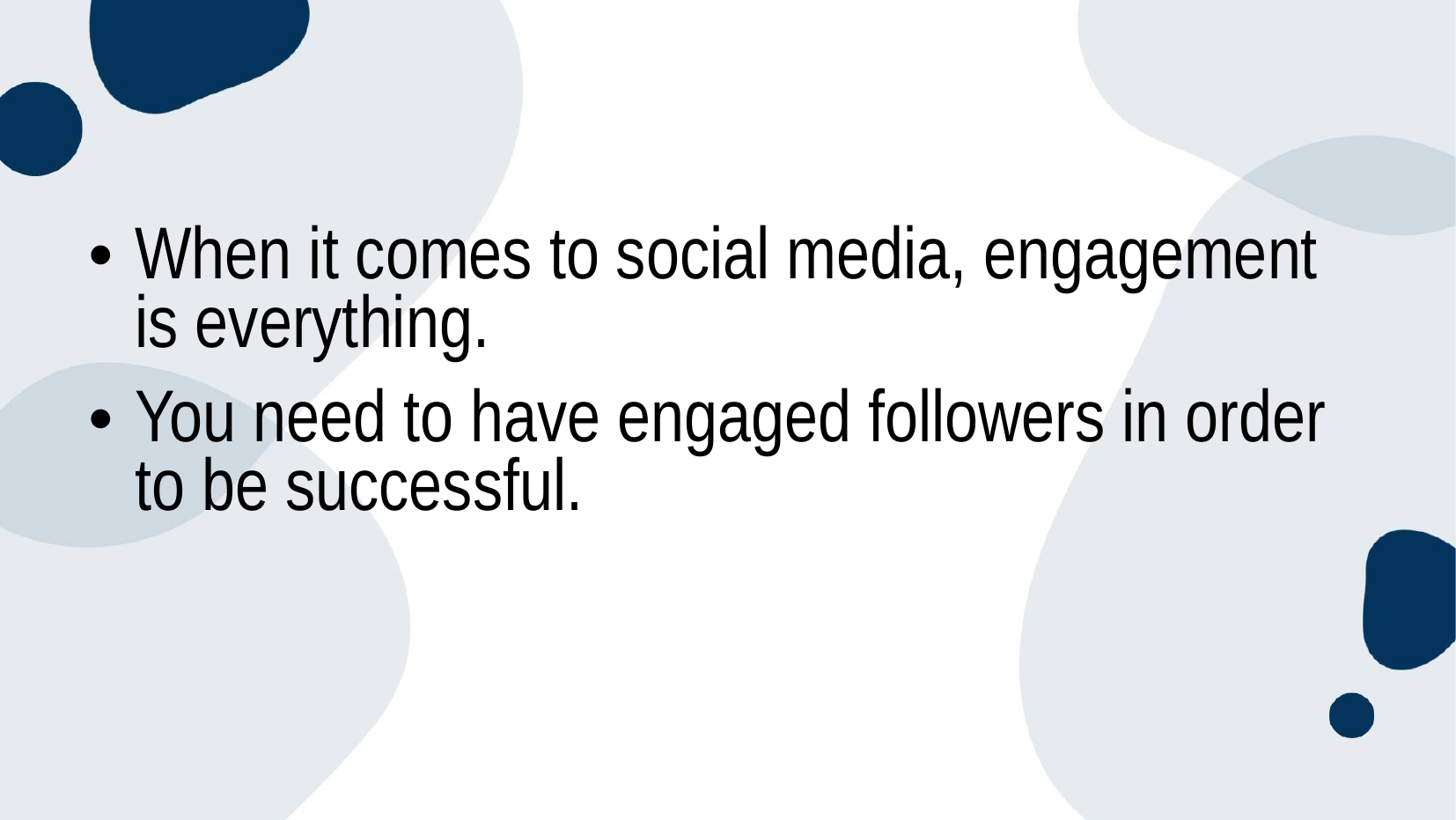

When it comes to social media, engagement  is everything.
You need to have engaged followers in order to be successful.